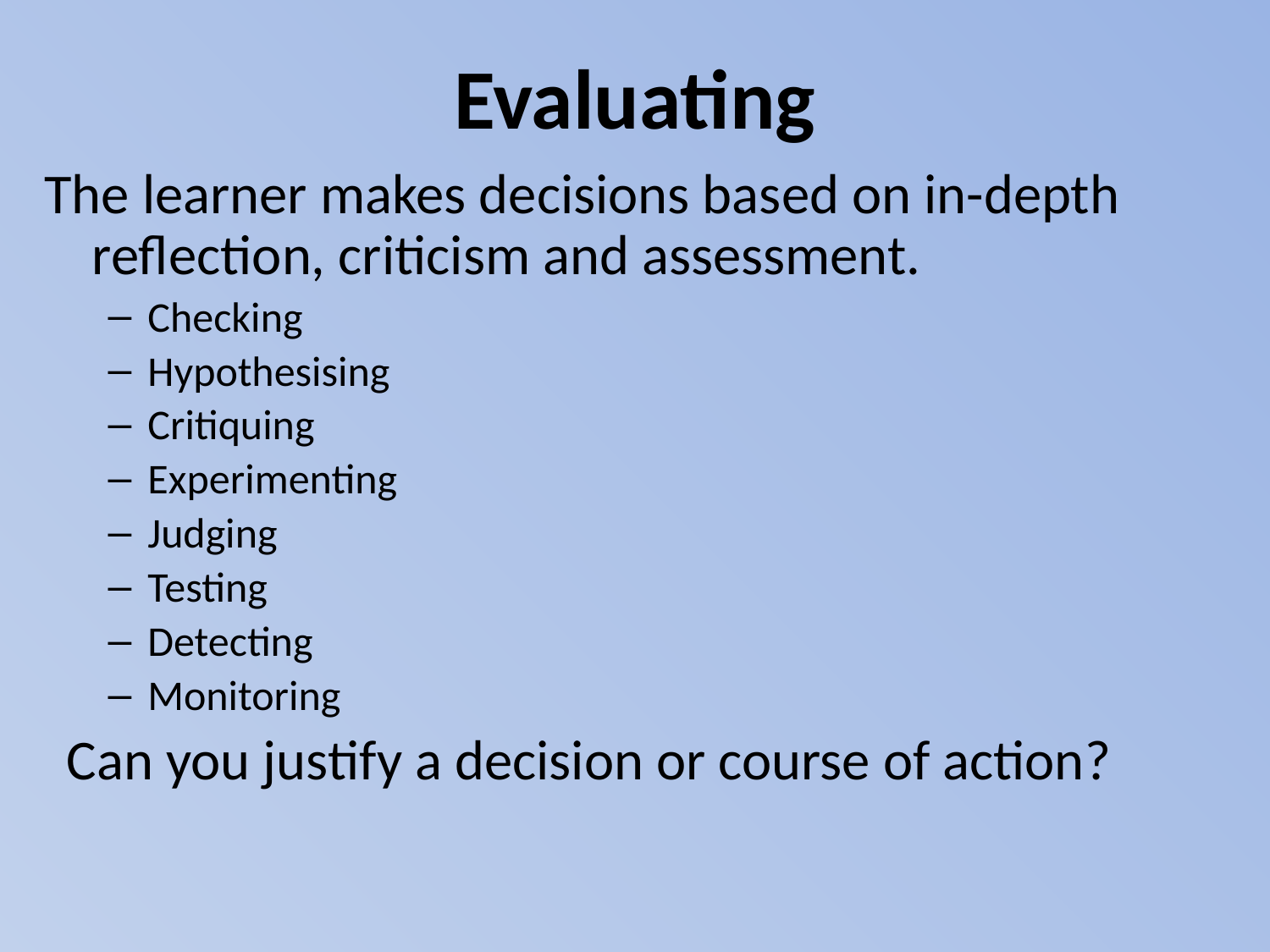

# Evaluating
The learner makes decisions based on in-depth reflection, criticism and assessment.
Checking
Hypothesising
Critiquing
Experimenting
Judging
Testing
Detecting
Monitoring
  Can you justify a decision or course of action?